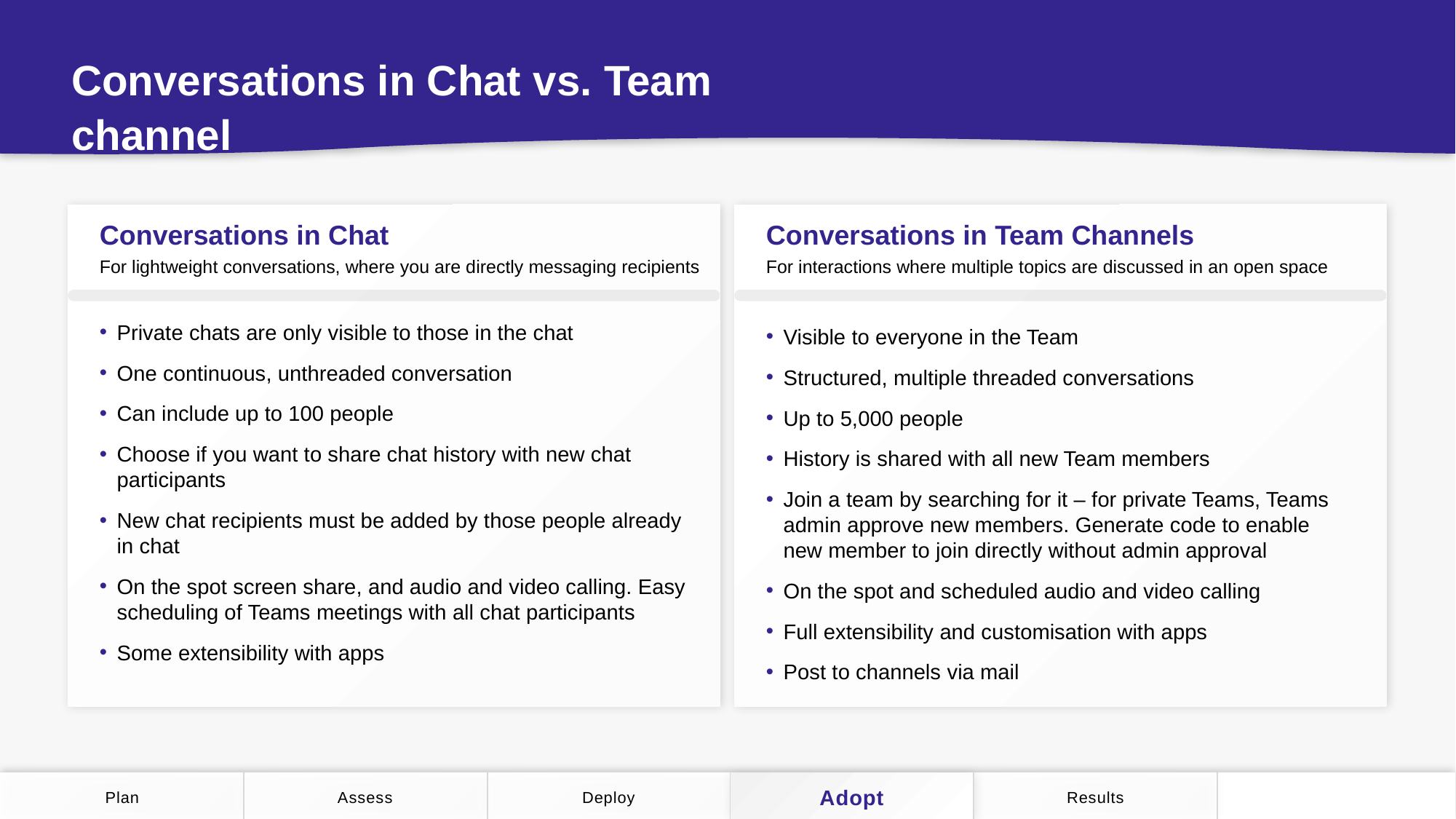

Conversations in Chat vs. Team channel

Conversations in Chat
For lightweight conversations, where you are directly messaging recipients

Conversations in Team Channels
For interactions where multiple topics are discussed in an open space
Visible to everyone in the Team
Structured, multiple threaded conversations
Up to 5,000 people
History is shared with all new Team members
Join a team by searching for it – for private Teams, Teams admin approve new members. Generate code to enable new member to join directly without admin approval
On the spot and scheduled audio and video calling
Full extensibility and customisation with apps
Post to channels via mail
Private chats are only visible to those in the chat
One continuous, unthreaded conversation
Can include up to 100 people
Choose if you want to share chat history with new chat participants
New chat recipients must be added by those people already in chat
On the spot screen share, and audio and video calling. Easy scheduling of Teams meetings with all chat participants
Some extensibility with apps